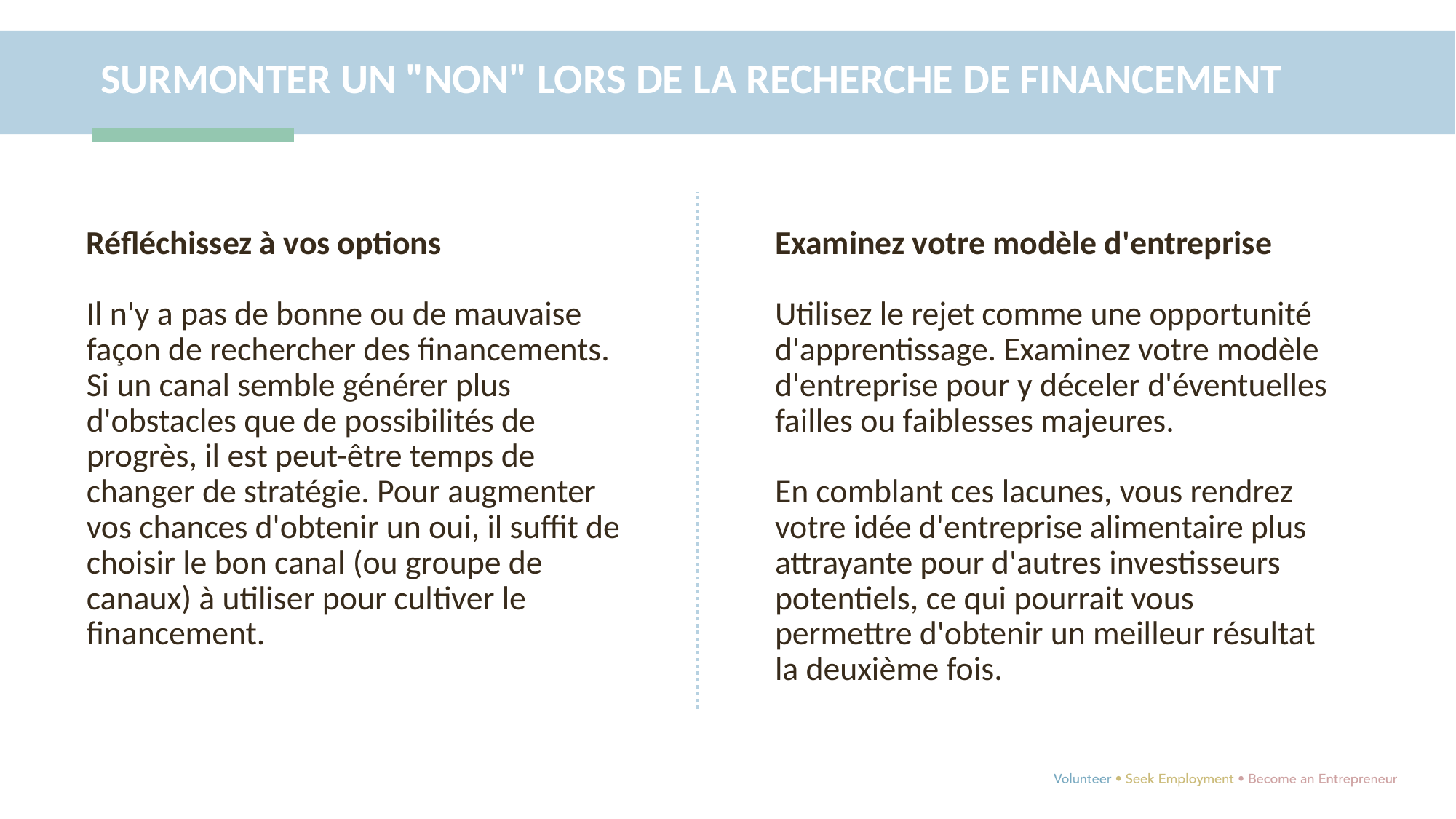

SURMONTER UN "NON" LORS DE LA RECHERCHE DE FINANCEMENT
Réfléchissez à vos options

Il n'y a pas de bonne ou de mauvaise façon de rechercher des financements. Si un canal semble générer plus d'obstacles que de possibilités de progrès, il est peut-être temps de changer de stratégie. Pour augmenter vos chances d'obtenir un oui, il suffit de choisir le bon canal (ou groupe de canaux) à utiliser pour cultiver le financement.

Examinez votre modèle d'entreprise

Utilisez le rejet comme une opportunité d'apprentissage. Examinez votre modèle d'entreprise pour y déceler d'éventuelles failles ou faiblesses majeures.

En comblant ces lacunes, vous rendrez votre idée d'entreprise alimentaire plus attrayante pour d'autres investisseurs potentiels, ce qui pourrait vous permettre d'obtenir un meilleur résultat la deuxième fois.